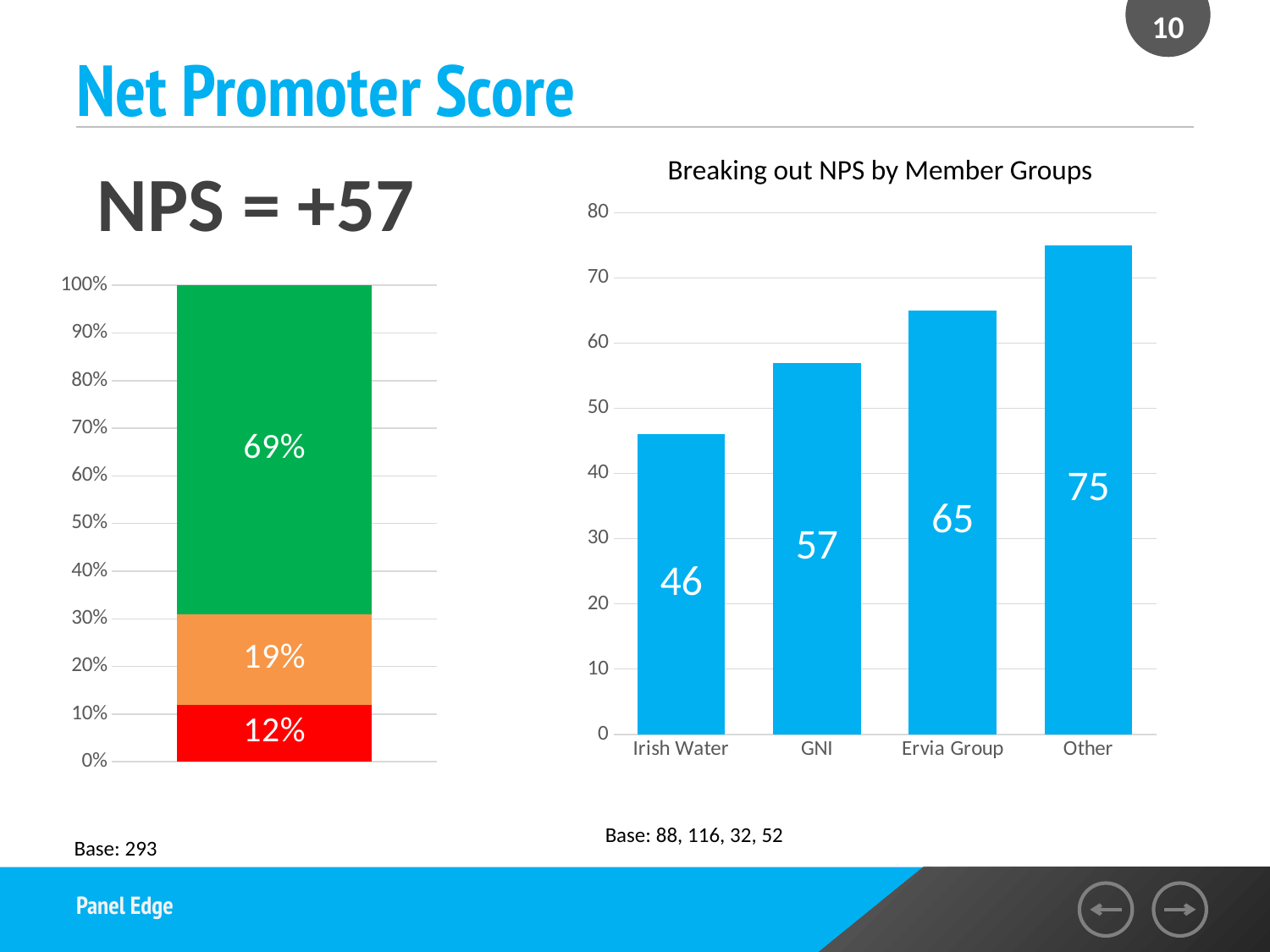

10
# Net Promoter Score
Breaking out NPS by Member Groups
NPS = +57

### Chart

| Category | Series 1 |
|---|---|
| Irish Water | 46.0 |
| GNI | 57.0 |
| Ervia Group | 65.0 |
| Other | 75.0 |

### Chart

| Category | Series 1 | Series 2 | Series 3 |
|---|---|---|---|
| Category 1 | 0.12000000000000002 | 0.19000000000000006 | 0.6900000000000004 |
Base: 88, 116, 32, 52
Base: 293
Panel Edge